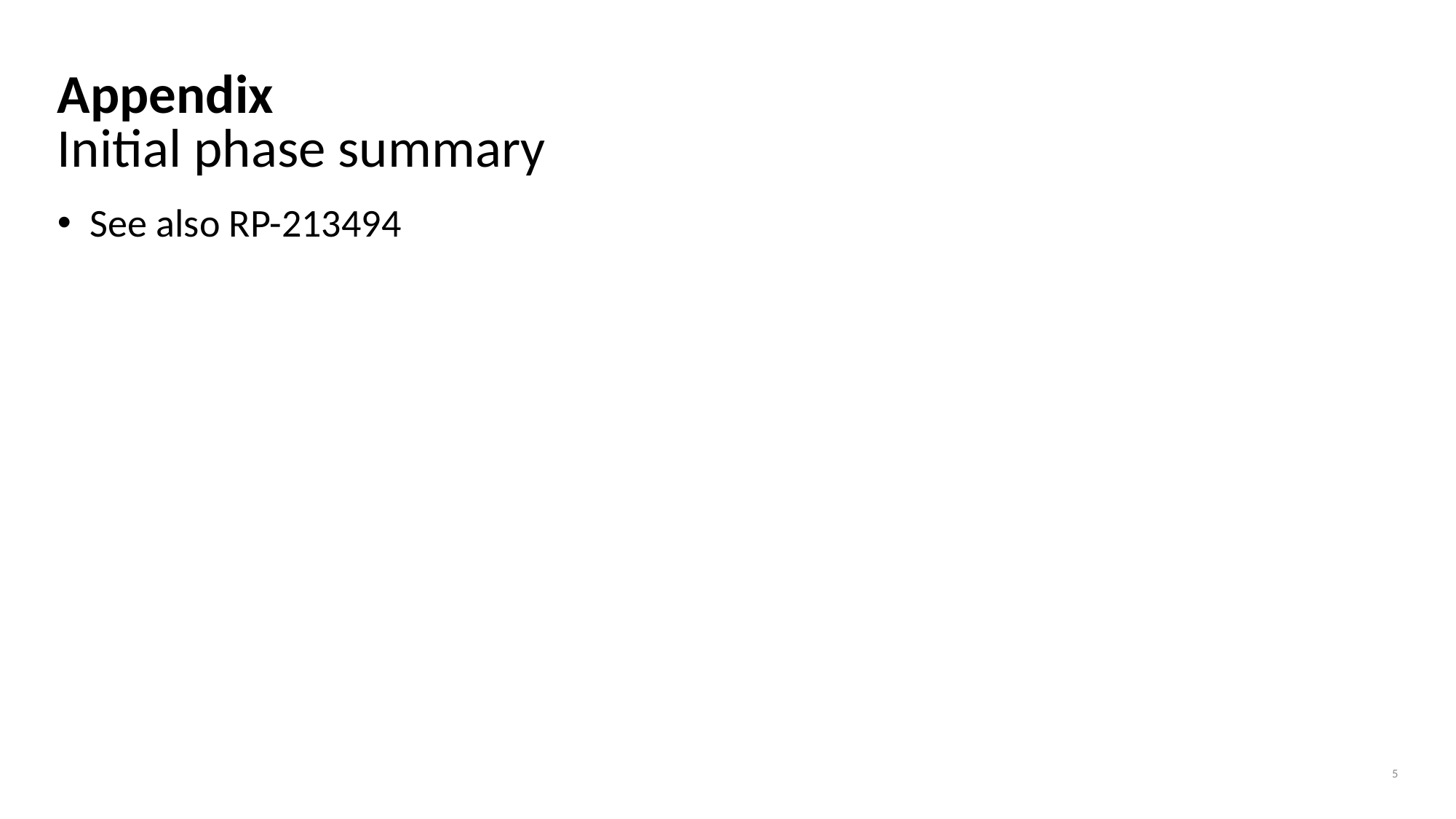

# Appendix Initial phase summary
See also RP-213494
5